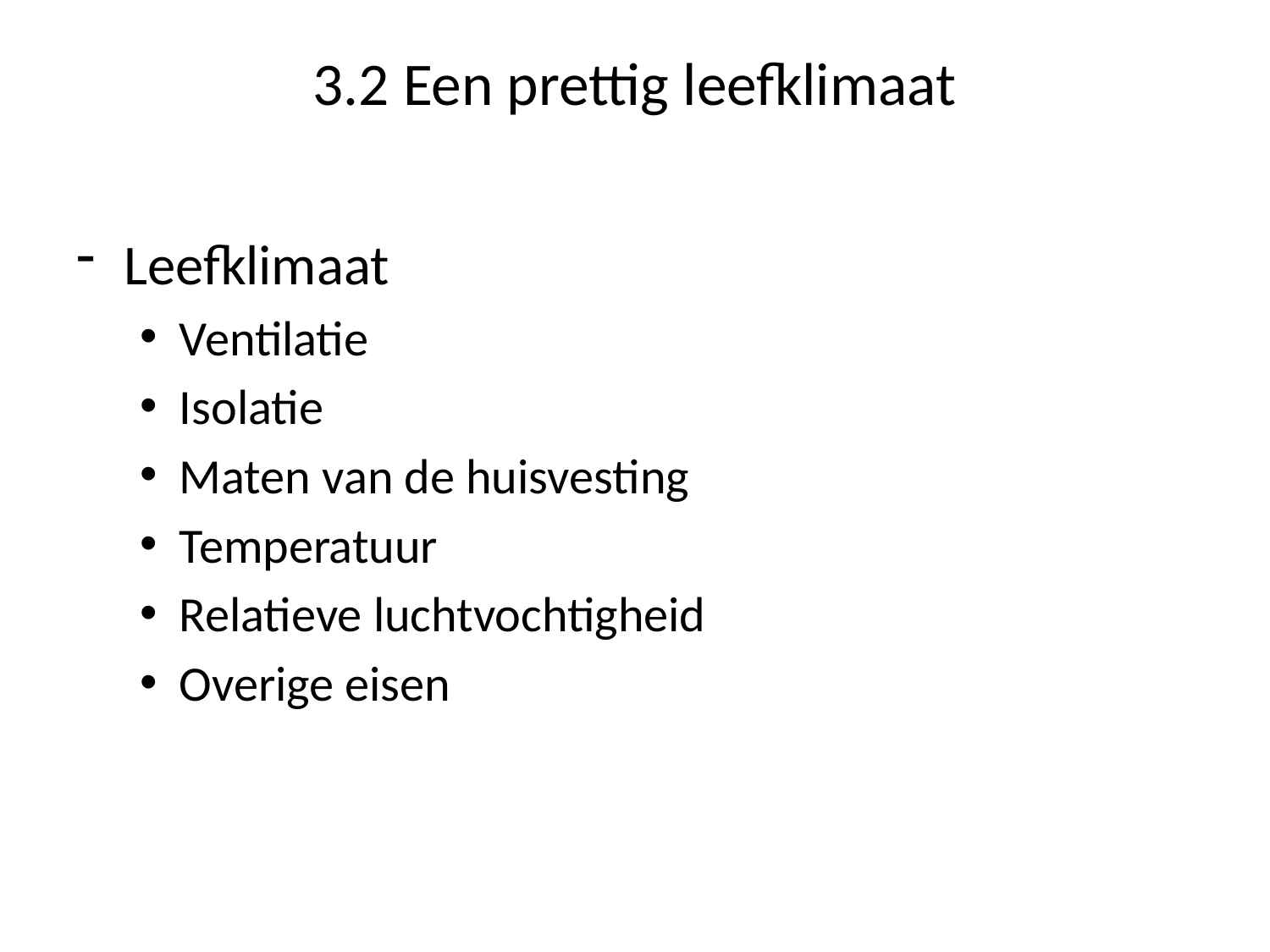

# 3.2 Een prettig leefklimaat
Leefklimaat
Ventilatie
Isolatie
Maten van de huisvesting
Temperatuur
Relatieve luchtvochtigheid
Overige eisen